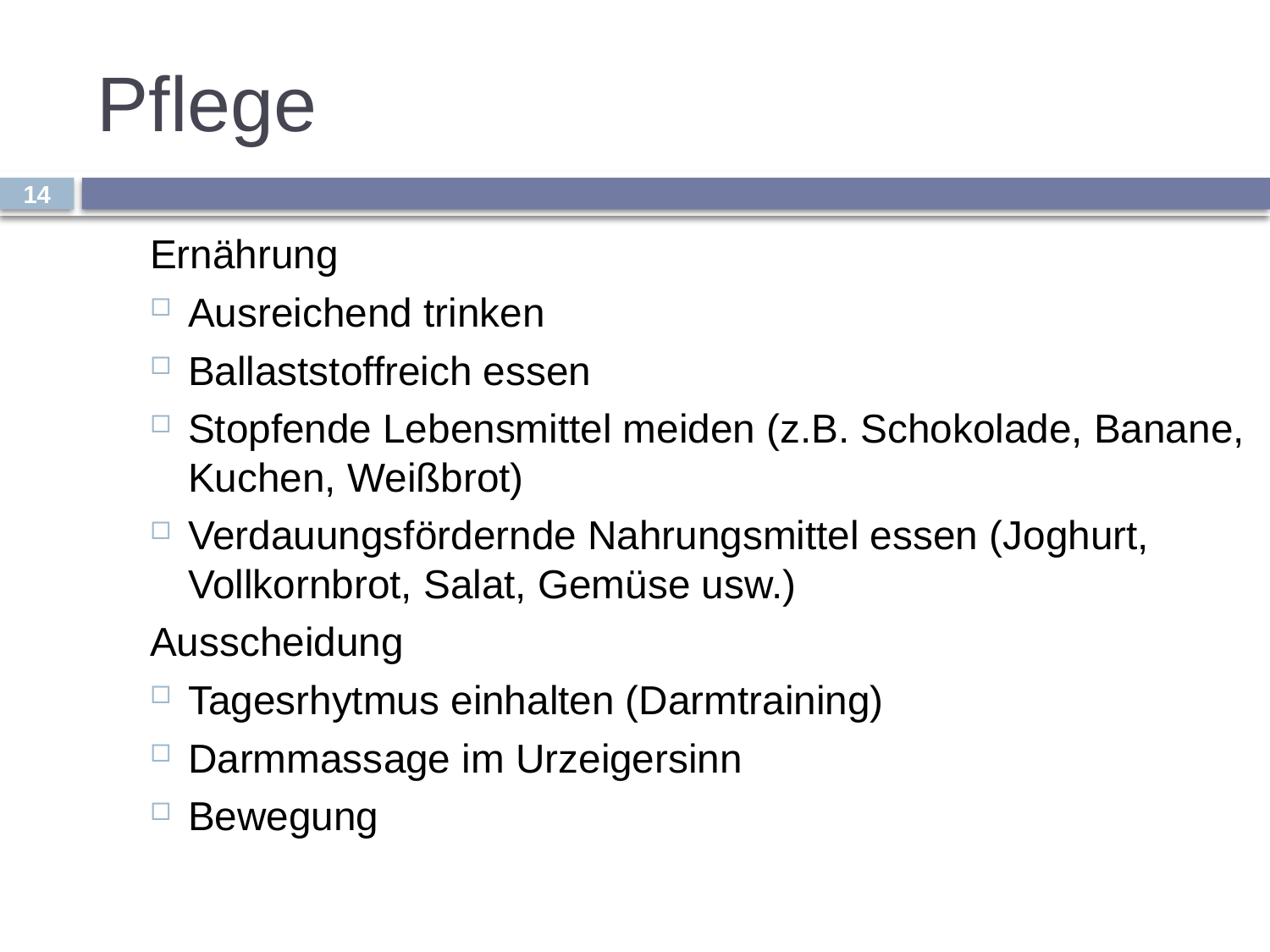

# Pflege
14
Ernährung
Ausreichend trinken
Ballaststoffreich essen
Stopfende Lebensmittel meiden (z.B. Schokolade, Banane, Kuchen, Weißbrot)
Verdauungsfördernde Nahrungsmittel essen (Joghurt, Vollkornbrot, Salat, Gemüse usw.)
Ausscheidung
Tagesrhytmus einhalten (Darmtraining)
Darmmassage im Urzeigersinn
Bewegung